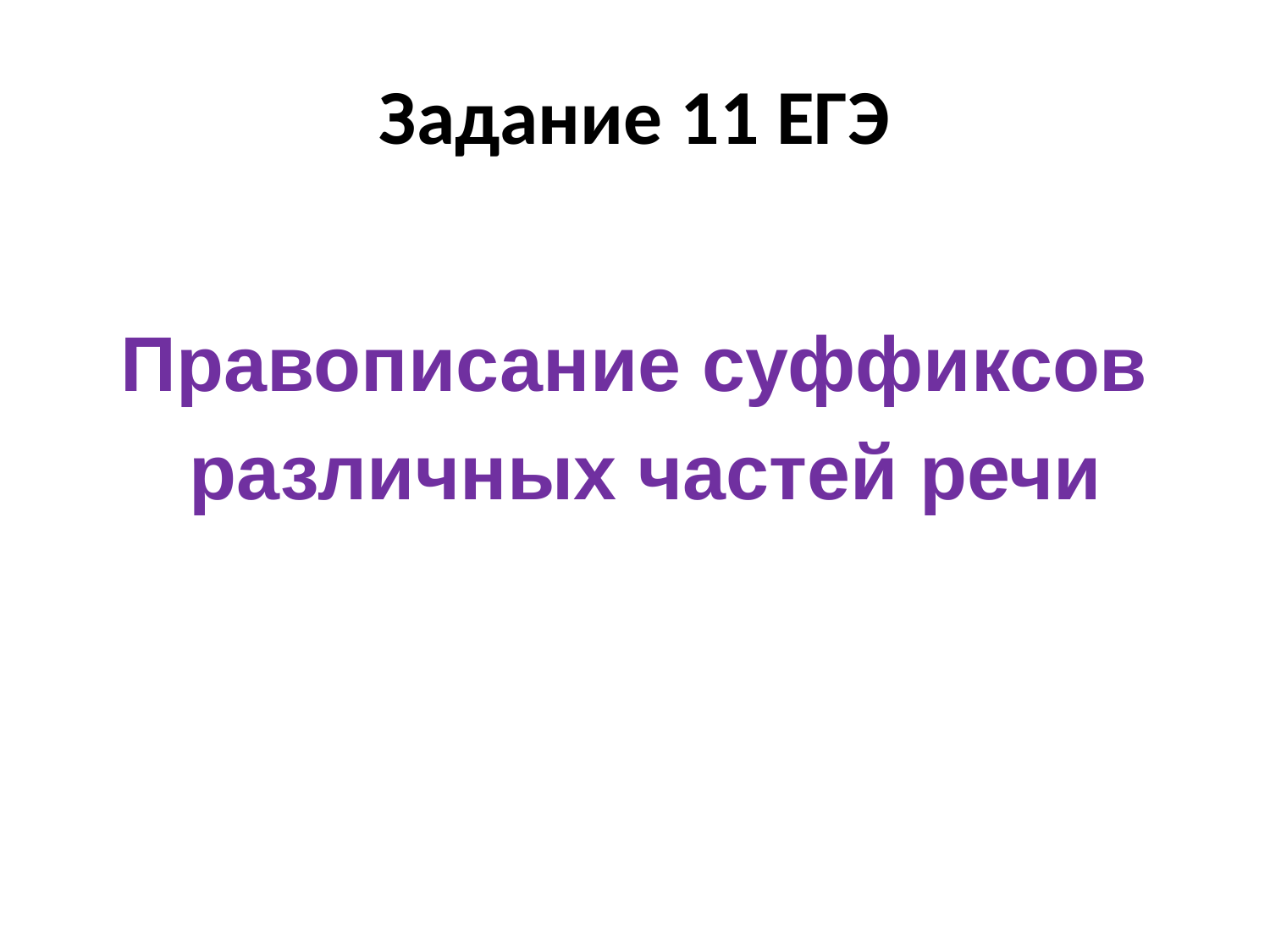

# Задание 11 ЕГЭ

Правописание суффиксов
 различных частей речи